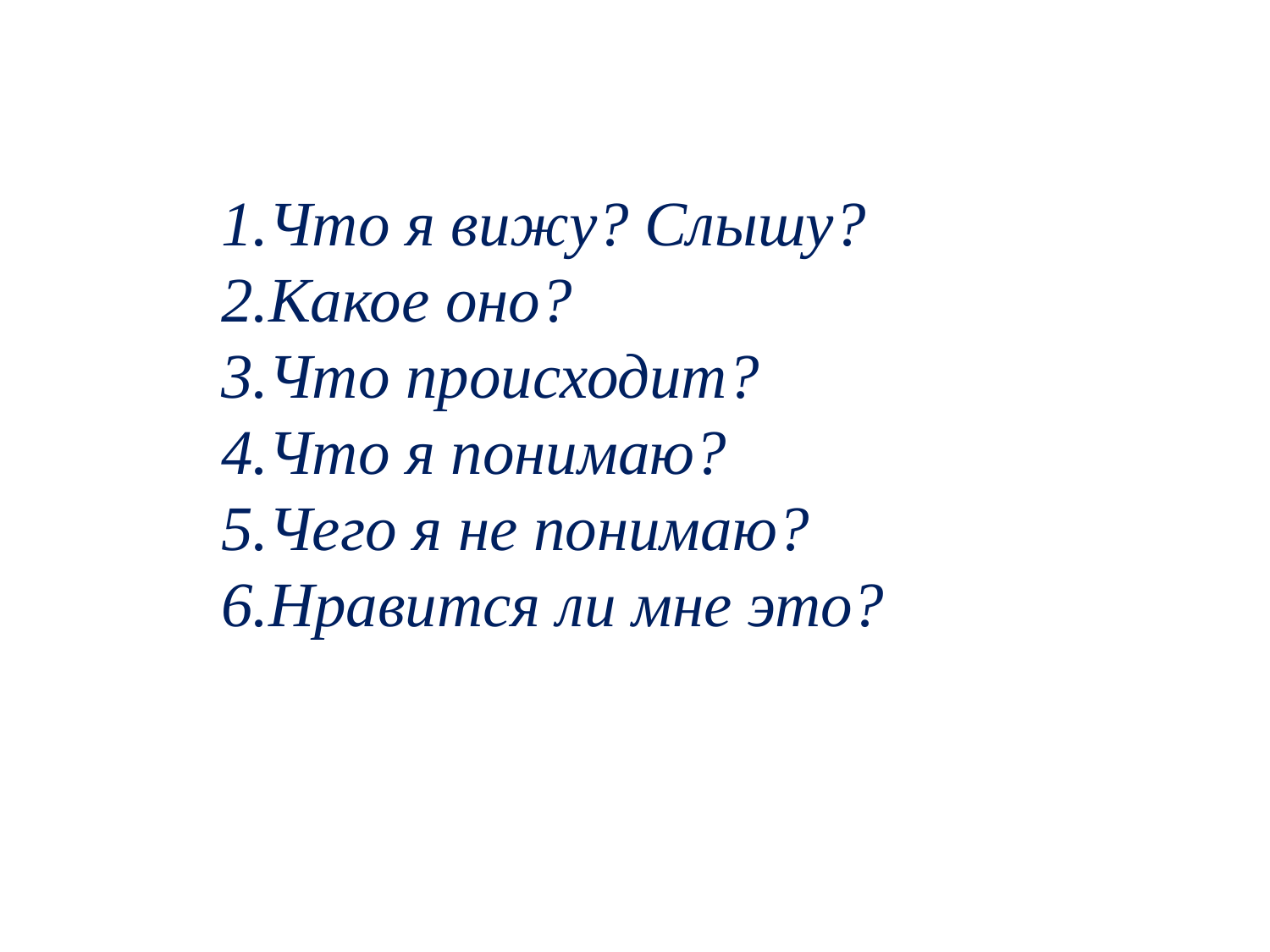

Что я вижу? Слышу?
Какое оно?
Что происходит?
Что я понимаю?
Чего я не понимаю?
Нравится ли мне это?